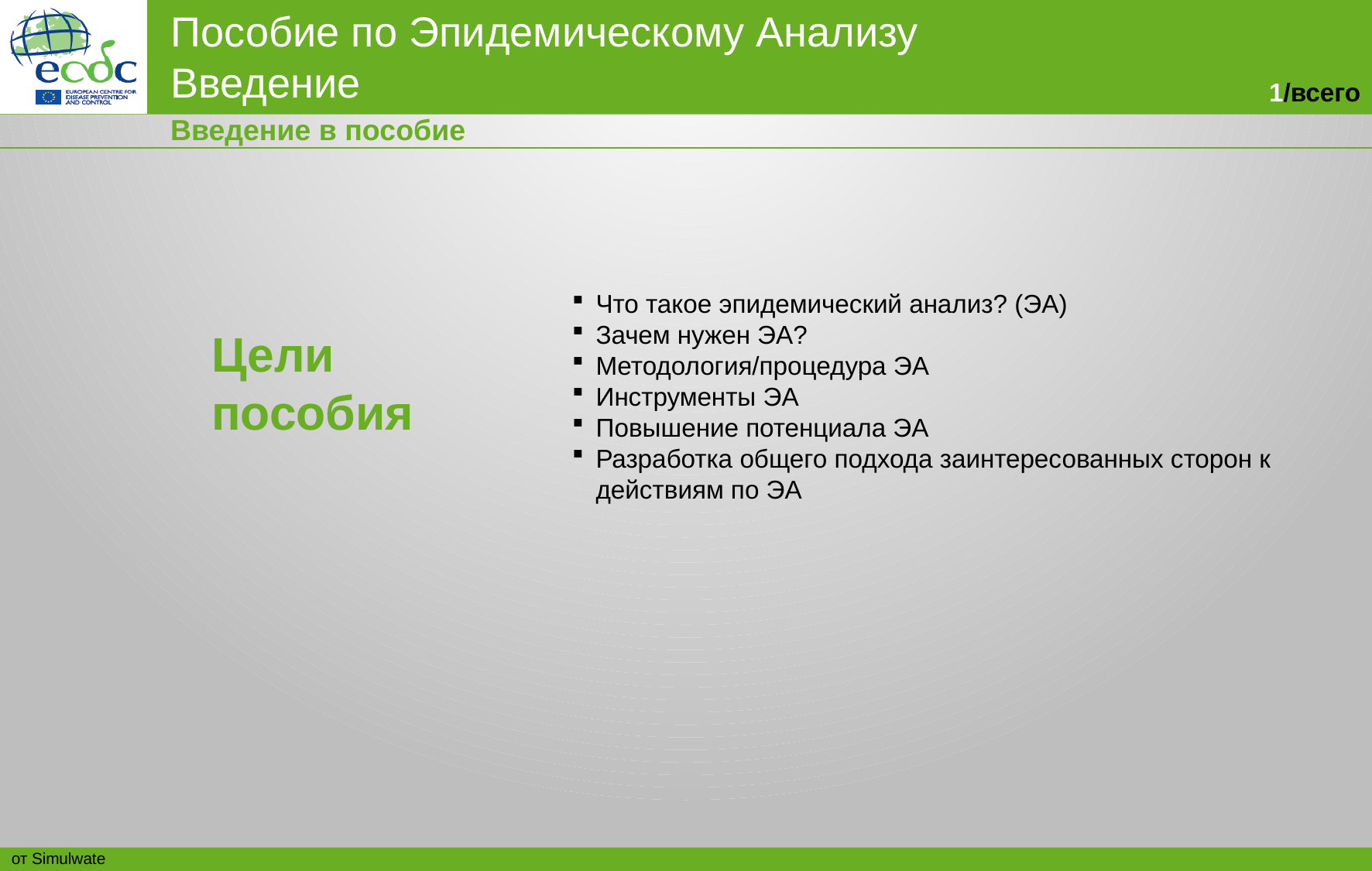

Введение в пособие
Что такое эпидемический анализ? (ЭА)
Зачем нужен ЭА?
Методология/процедура ЭА
Инструменты ЭА
Повышение потенциала ЭА
Разработка общего подхода заинтересованных сторон к действиям по ЭА
Цели пособия